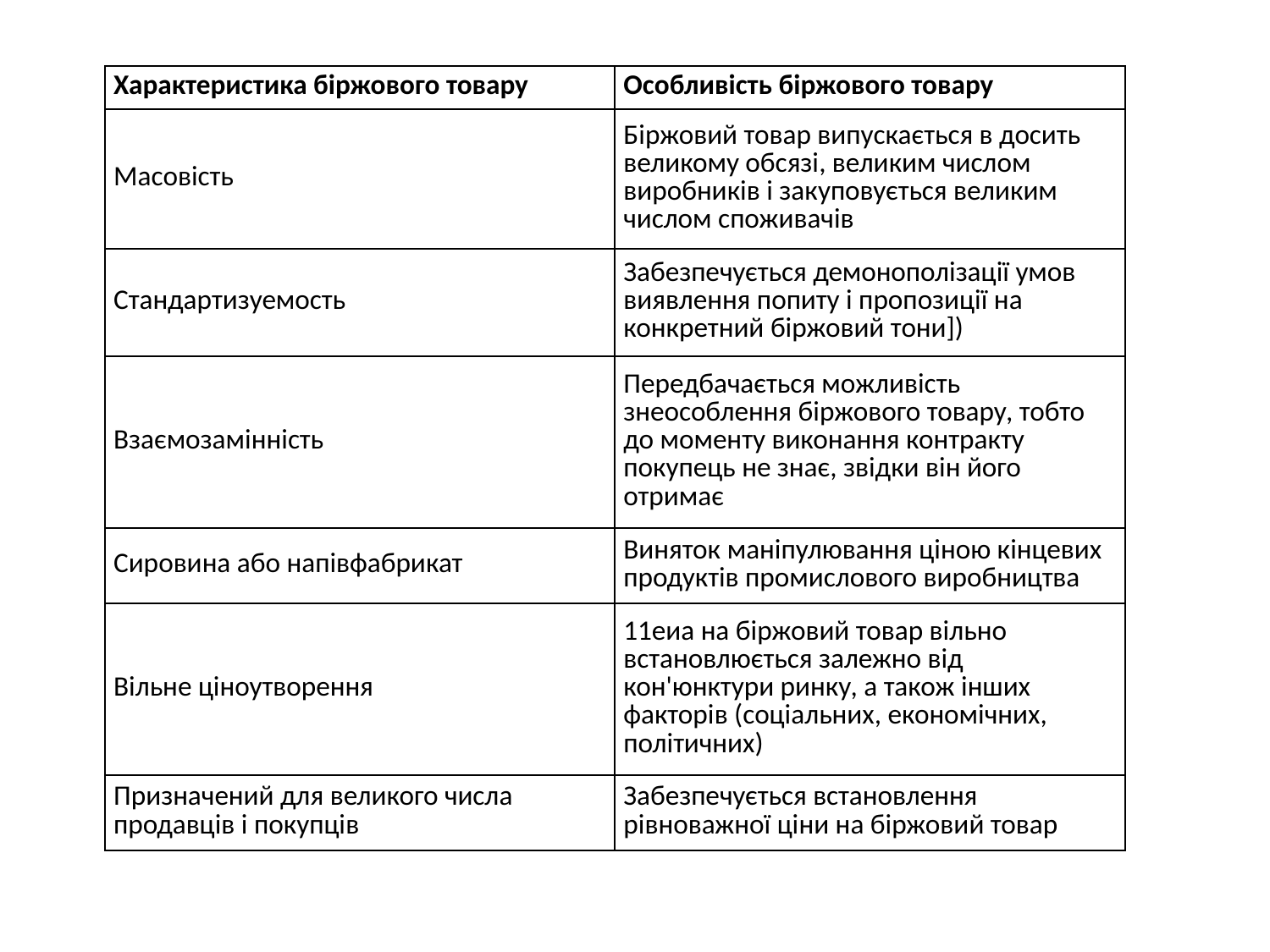

| Характеристика біржового товару | Особливість біржового товару |
| --- | --- |
| Масовість | Біржовий товар випускається в досить великому обсязі, великим числом виробників і закуповується великим числом споживачів |
| Стандартизуемость | Забезпечується демонополізації умов виявлення попиту і пропозиції на конкретний біржовий тони]) |
| Взаємозамінність | Передбачається можливість знеособлення біржового товару, тобто до моменту виконання контракту покупець не знає, звідки він його отримає |
| Сировина або напівфабрикат | Виняток маніпулювання ціною кінцевих продуктів промислового виробництва |
| Вільне ціноутворення | 11еиа на біржовий товар вільно встановлюється залежно від кон'юнктури ринку, а також інших факторів (соціальних, економічних, політичних) |
| Призначений для великого числа продавців і покупців | Забезпечується встановлення рівноважної ціни на біржовий товар |